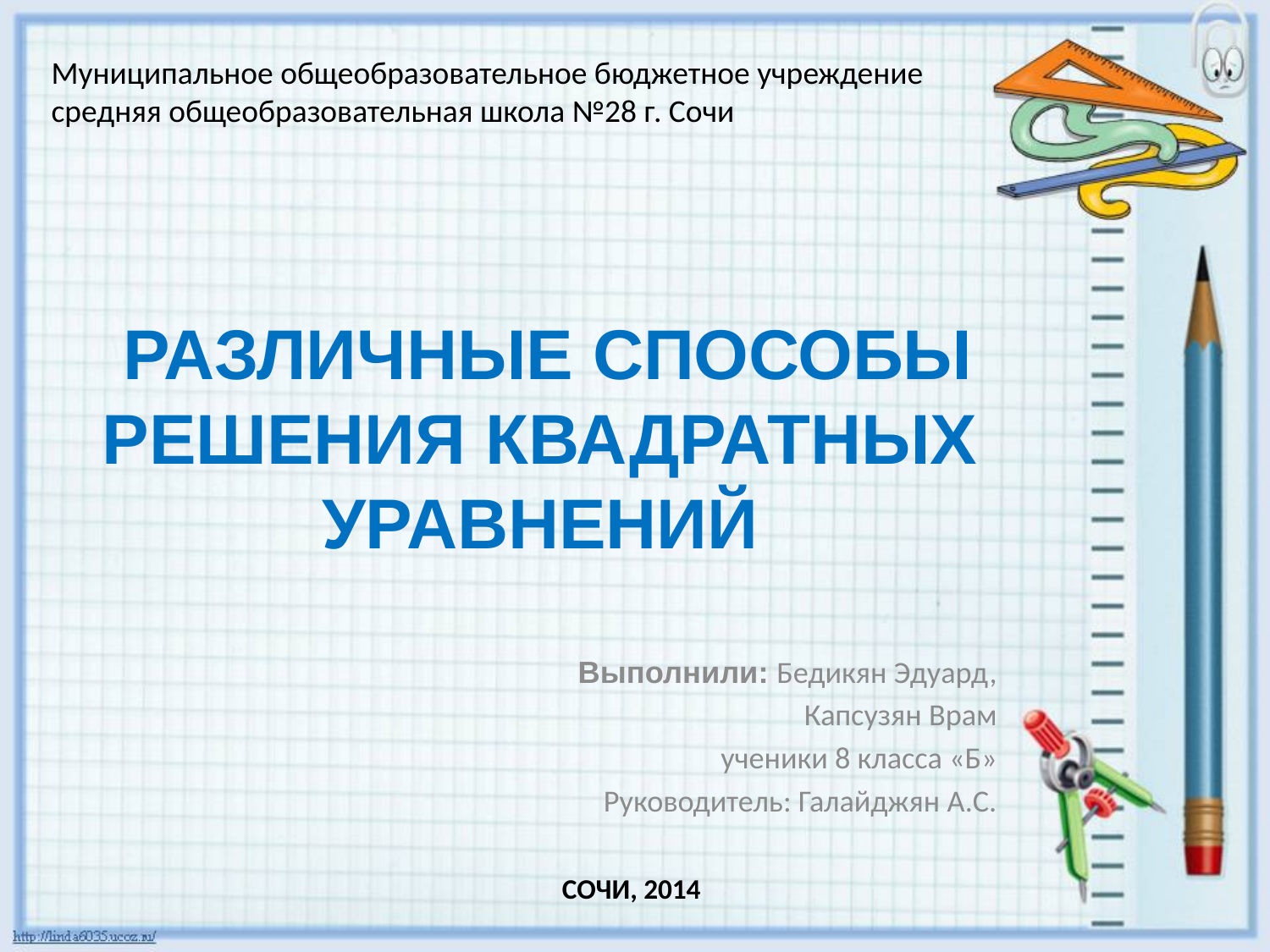

Муниципальное общеобразовательное бюджетное учреждение
средняя общеобразовательная школа №28 г. Сочи
# РАЗЛИЧНЫЕ СПОСОБЫ РЕШЕНИЯ КВАДРАТНЫХ УРАВНЕНИЙ
Выполнили: Бедикян Эдуард,
Капсузян Врам
ученики 8 класса «Б»
Руководитель: Галайджян А.С.
СОЧИ, 2014